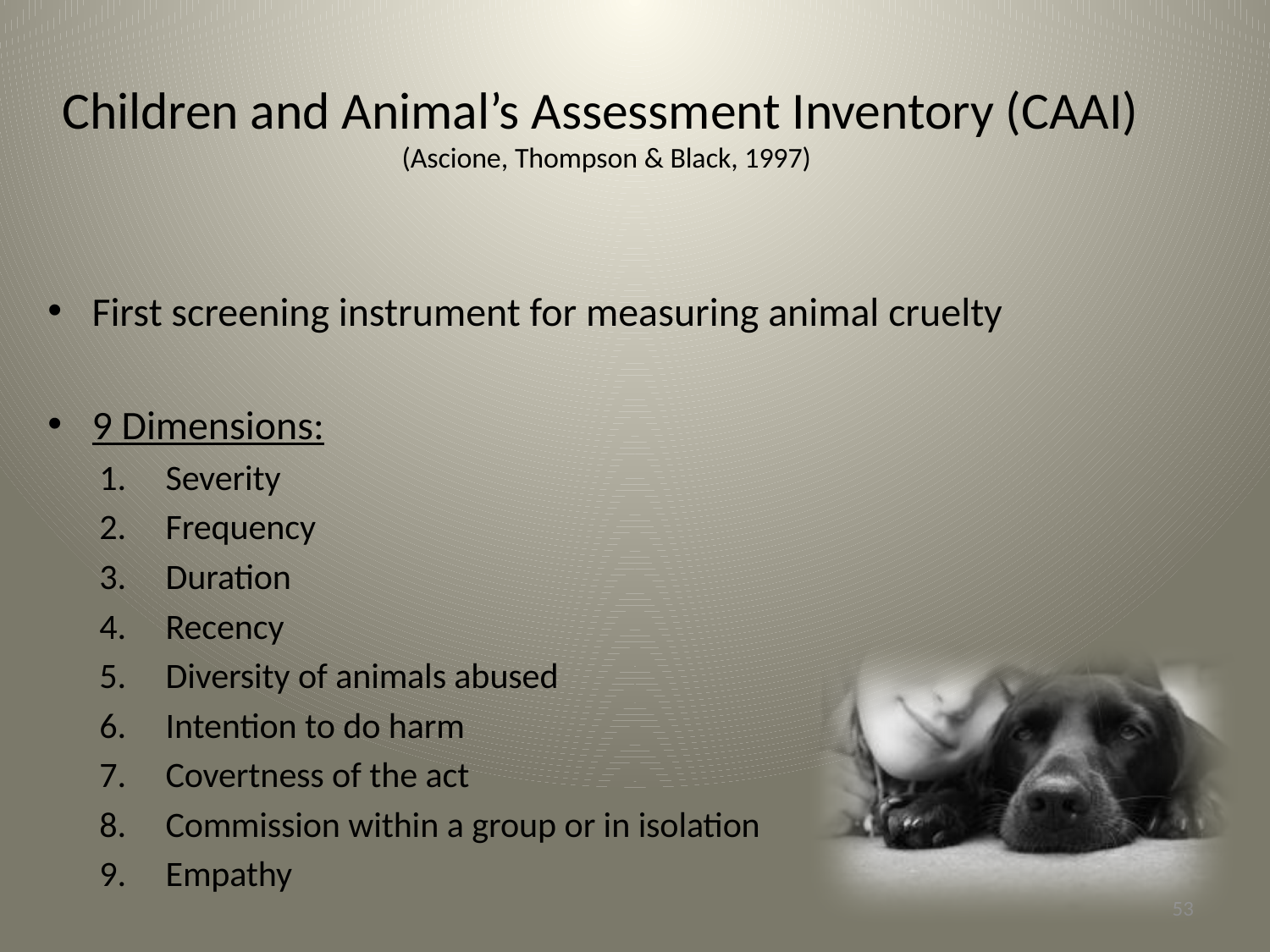

# Children and Animal’s Assessment Inventory (CAAI) (Ascione, Thompson & Black, 1997)

First screening instrument for measuring animal cruelty

9 Dimensions:
Severity
Frequency
Duration
Recency
Diversity of animals abused
Intention to do harm
Covertness of the act
Commission within a group or in isolation
Empathy

53